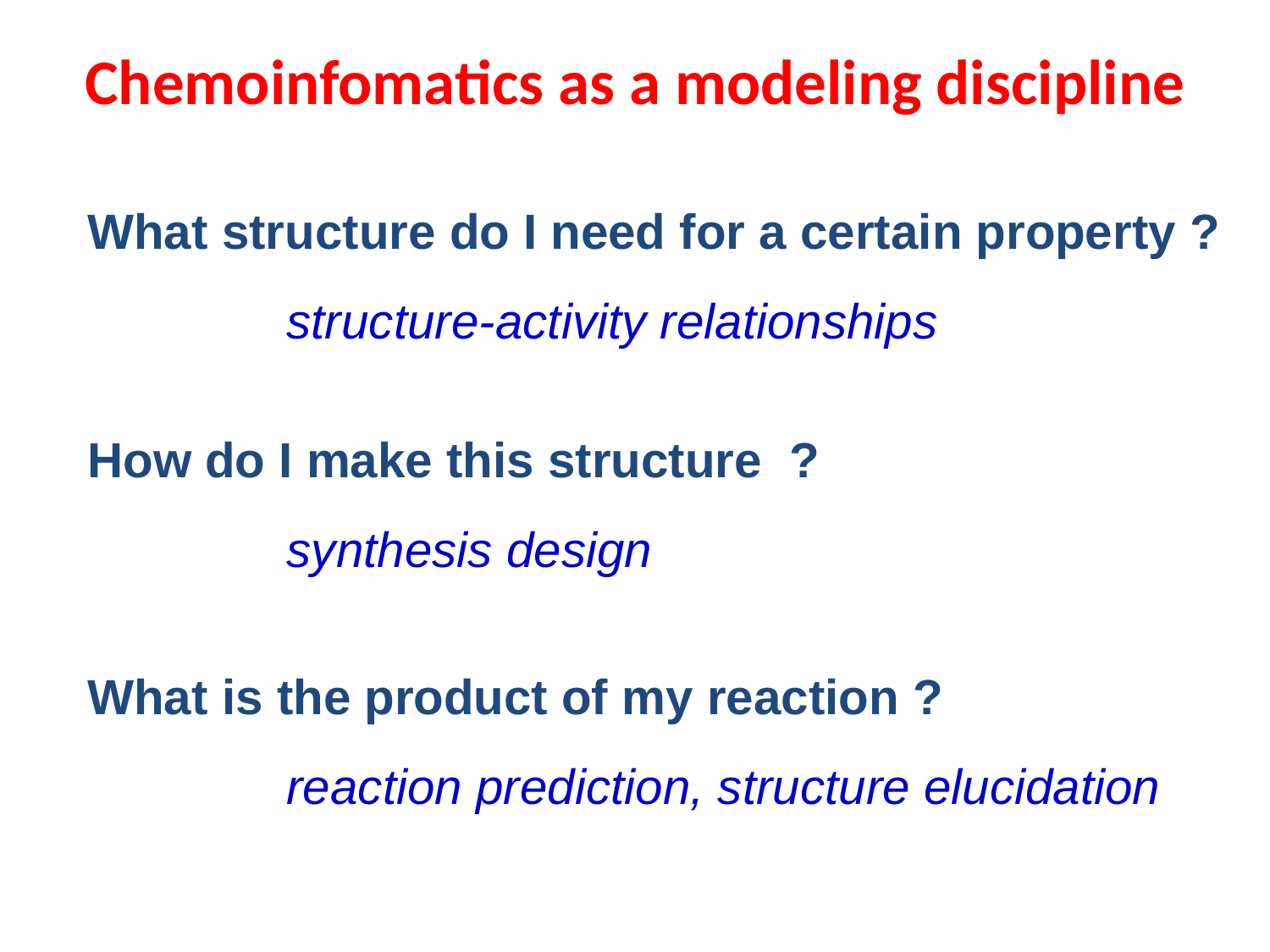

# Chemoinfomatics as a modeling discipline
What structure do I need for a certain property ?

How do I make this structure  ?

What is the product of my reaction ?

		structure-activity relationships

		synthesis design

		reaction prediction, structure elucidation